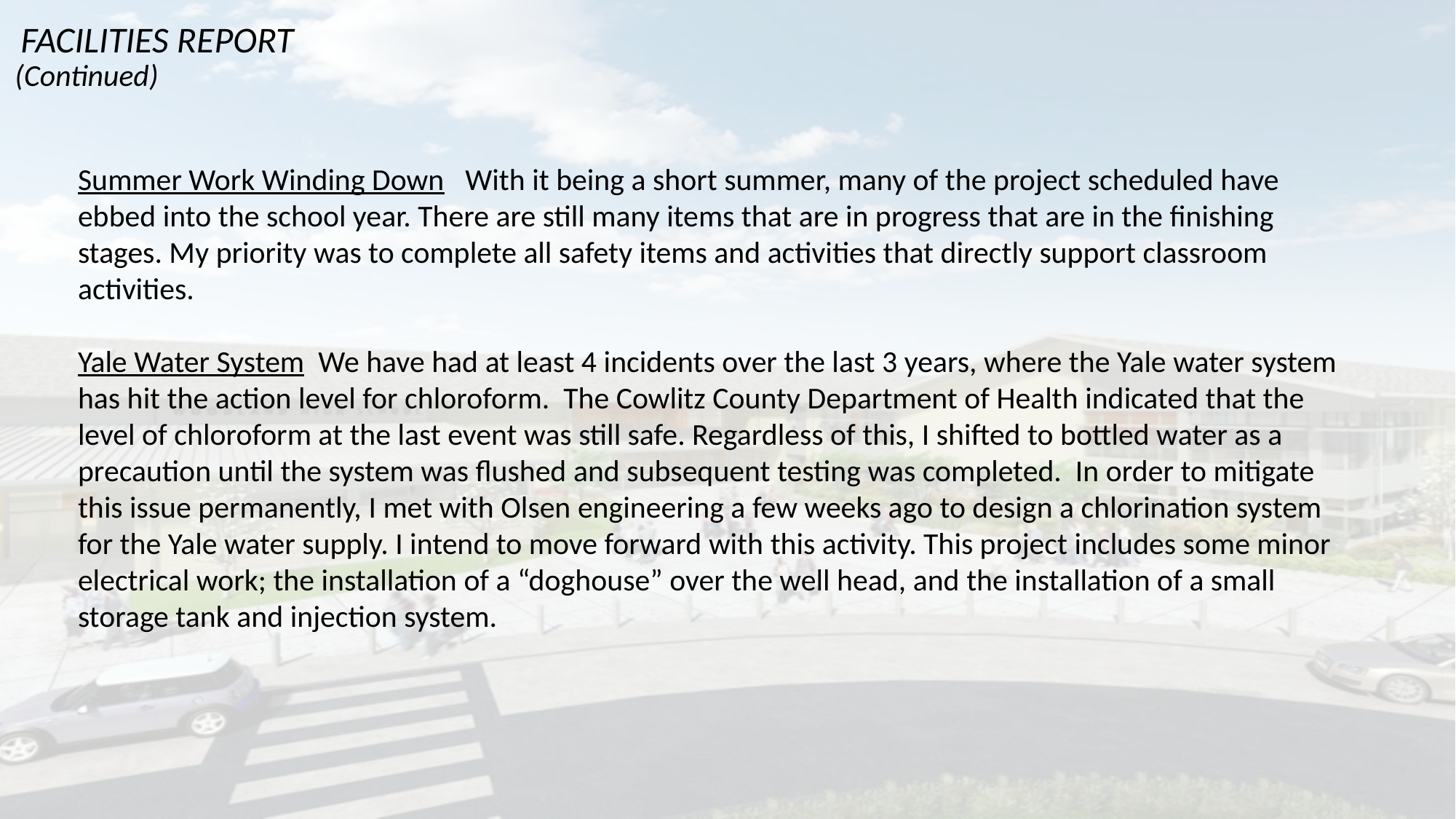

FACILITIES REPORT

# (Continued)

Summer Work Winding Down   With it being a short summer, many of the project scheduled have ebbed into the school year. There are still many items that are in progress that are in the finishing stages. My priority was to complete all safety items and activities that directly support classroom activities.

Yale Water System  We have had at least 4 incidents over the last 3 years, where the Yale water system has hit the action level for chloroform.  The Cowlitz County Department of Health indicated that the level of chloroform at the last event was still safe. Regardless of this, I shifted to bottled water as a precaution until the system was flushed and subsequent testing was completed.  In order to mitigate this issue permanently, I met with Olsen engineering a few weeks ago to design a chlorination system for the Yale water supply. I intend to move forward with this activity. This project includes some minor electrical work; the installation of a “doghouse” over the well head, and the installation of a small storage tank and injection system.